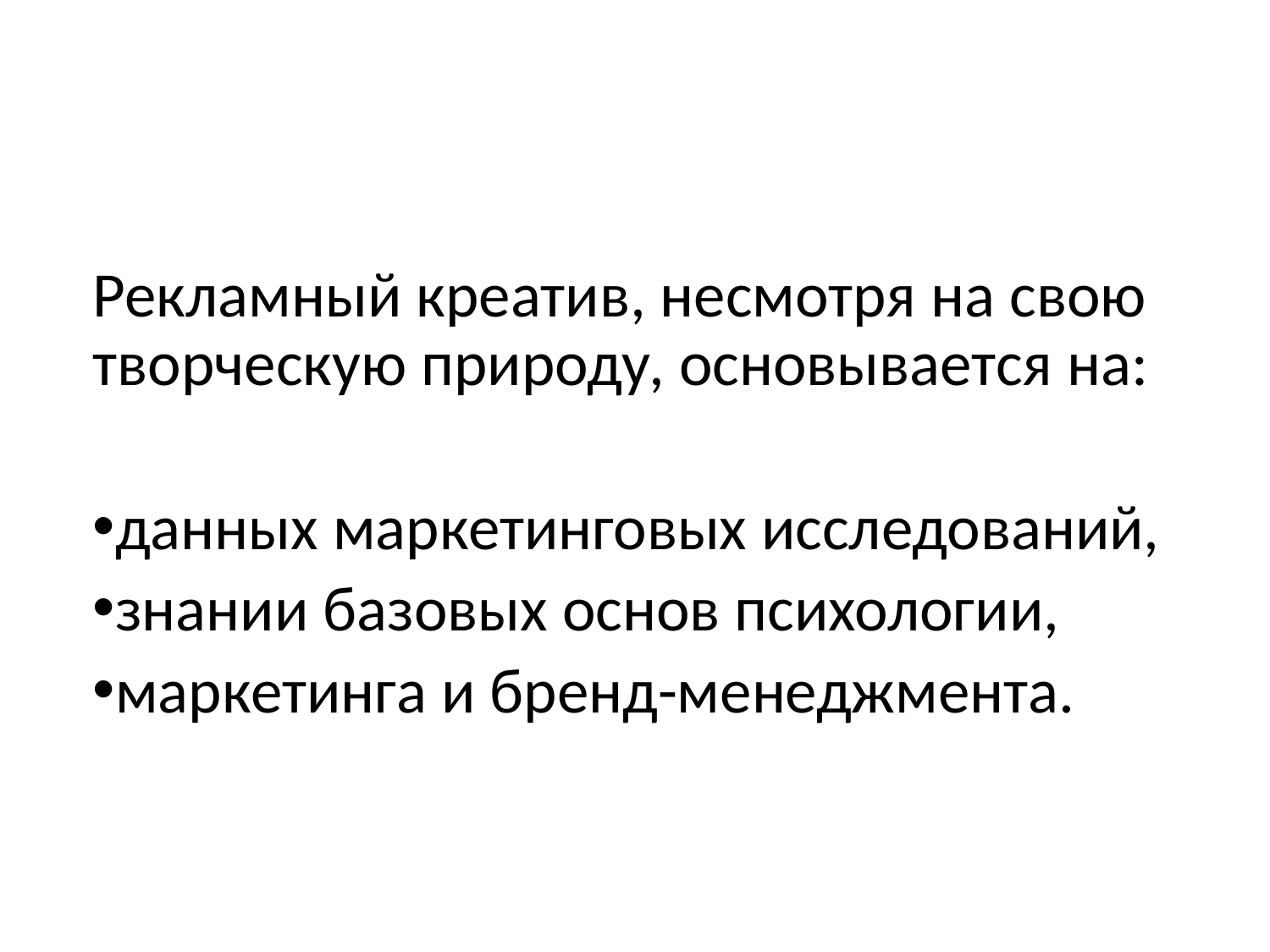

Рекламный креатив, несмотря на свою творческую природу, основывается на:

данных маркетинговых исследований,
знании базовых основ психологии,
маркетинга и бренд-менеджмента.